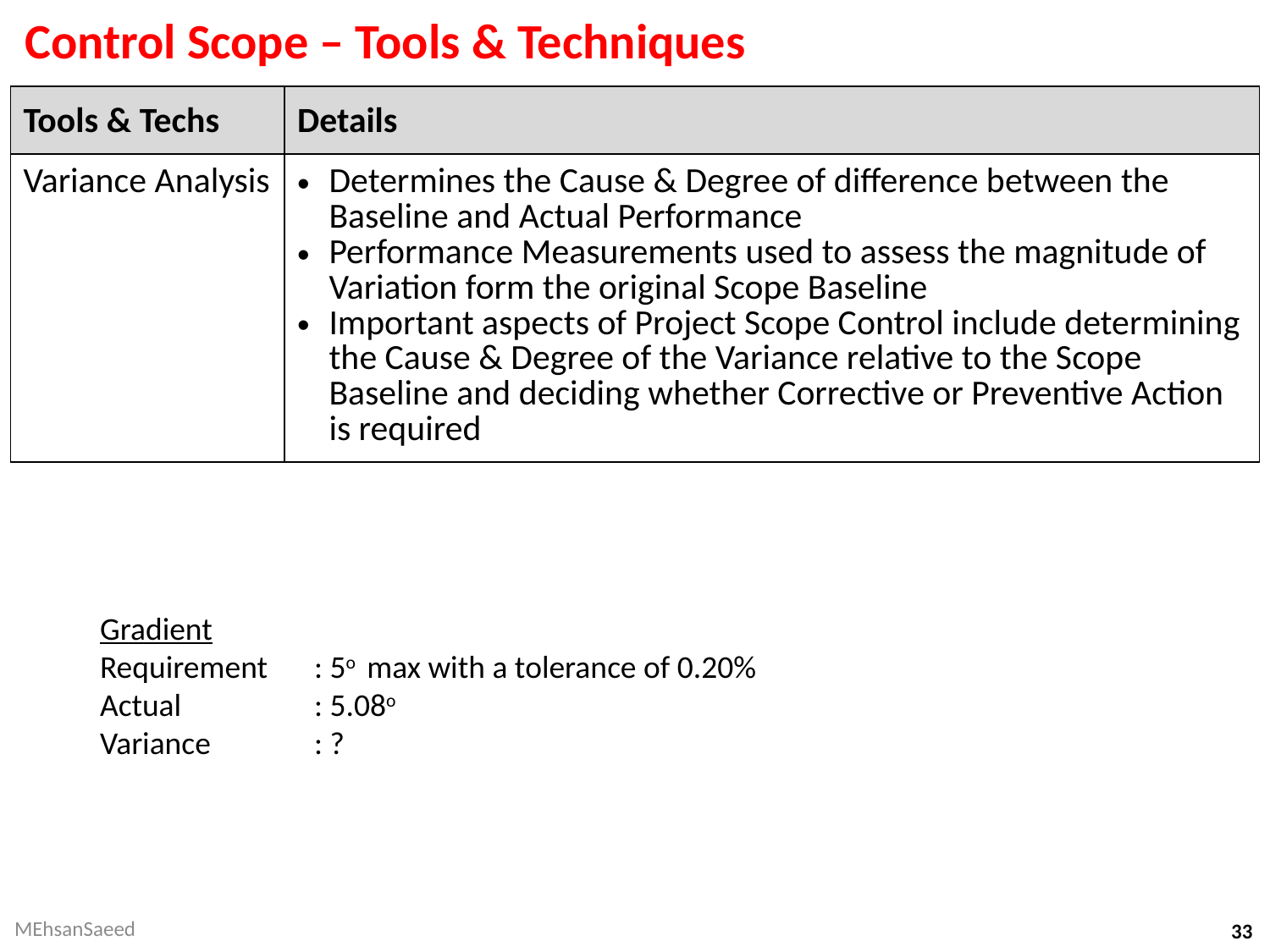

# Control Scope – Tools & Techniques
| Tools & Techs | Details |
| --- | --- |
| Variance Analysis | Determines the Cause & Degree of difference between the Baseline and Actual Performance Performance Measurements used to assess the magnitude of Variation form the original Scope Baseline Important aspects of Project Scope Control include determining the Cause & Degree of the Variance relative to the Scope Baseline and deciding whether Corrective or Preventive Action is required |
Gradient
Requirement 	: 5o  max with a tolerance of 0.20%
Actual	: 5.08o
Variance	: ?
MEhsanSaeed
33